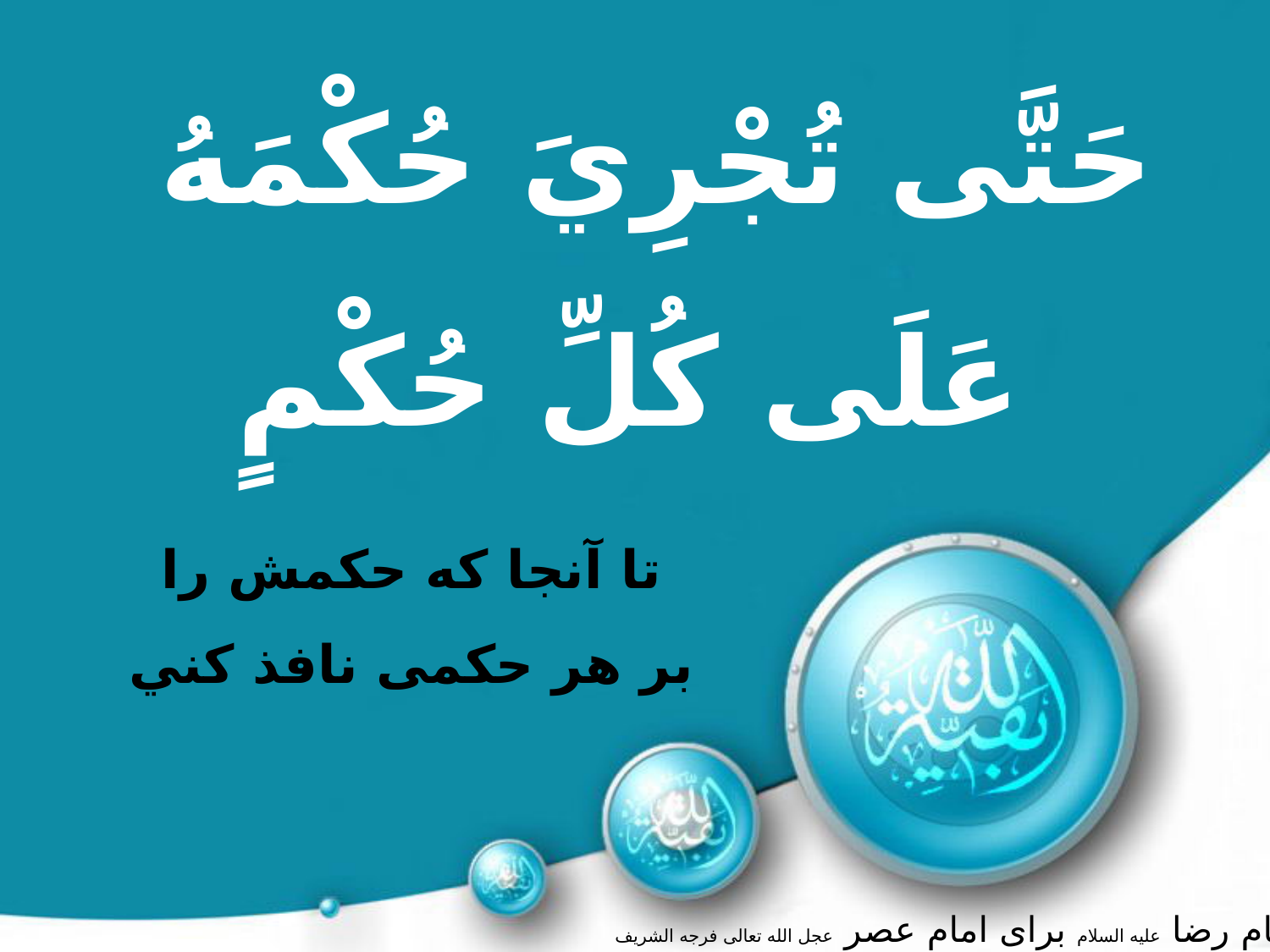

حَتَّى تُجْرِيَ حُكْمَهُ
عَلَى كُلِّ حُكْمٍ
تا آنجا كه حكمش را
بر هر حكمى نافذ كني